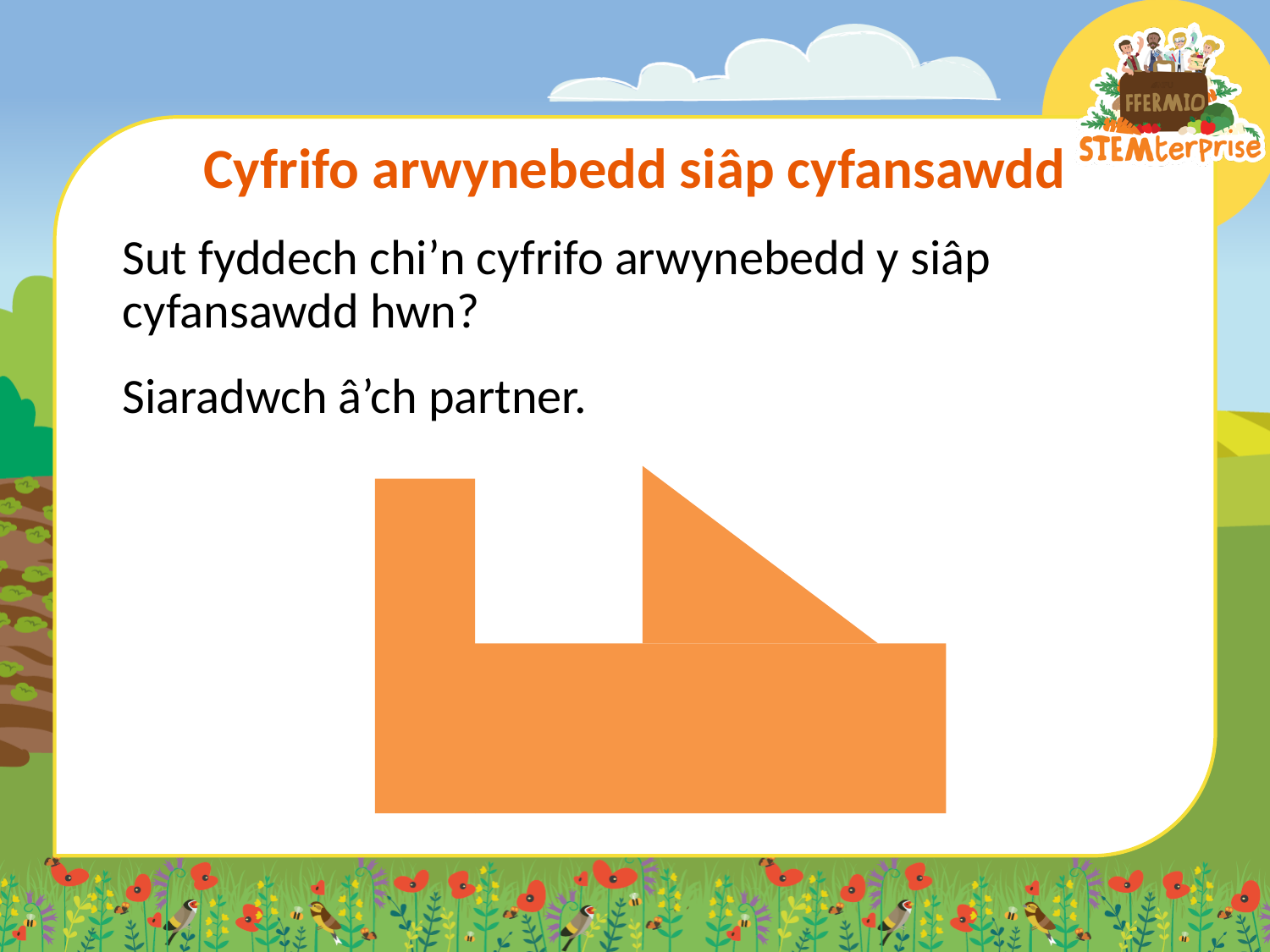

# Cyfrifo arwynebedd siâp cyfansawdd
Sut fyddech chi’n cyfrifo arwynebedd y siâp cyfansawdd hwn?
Siaradwch â’ch partner.